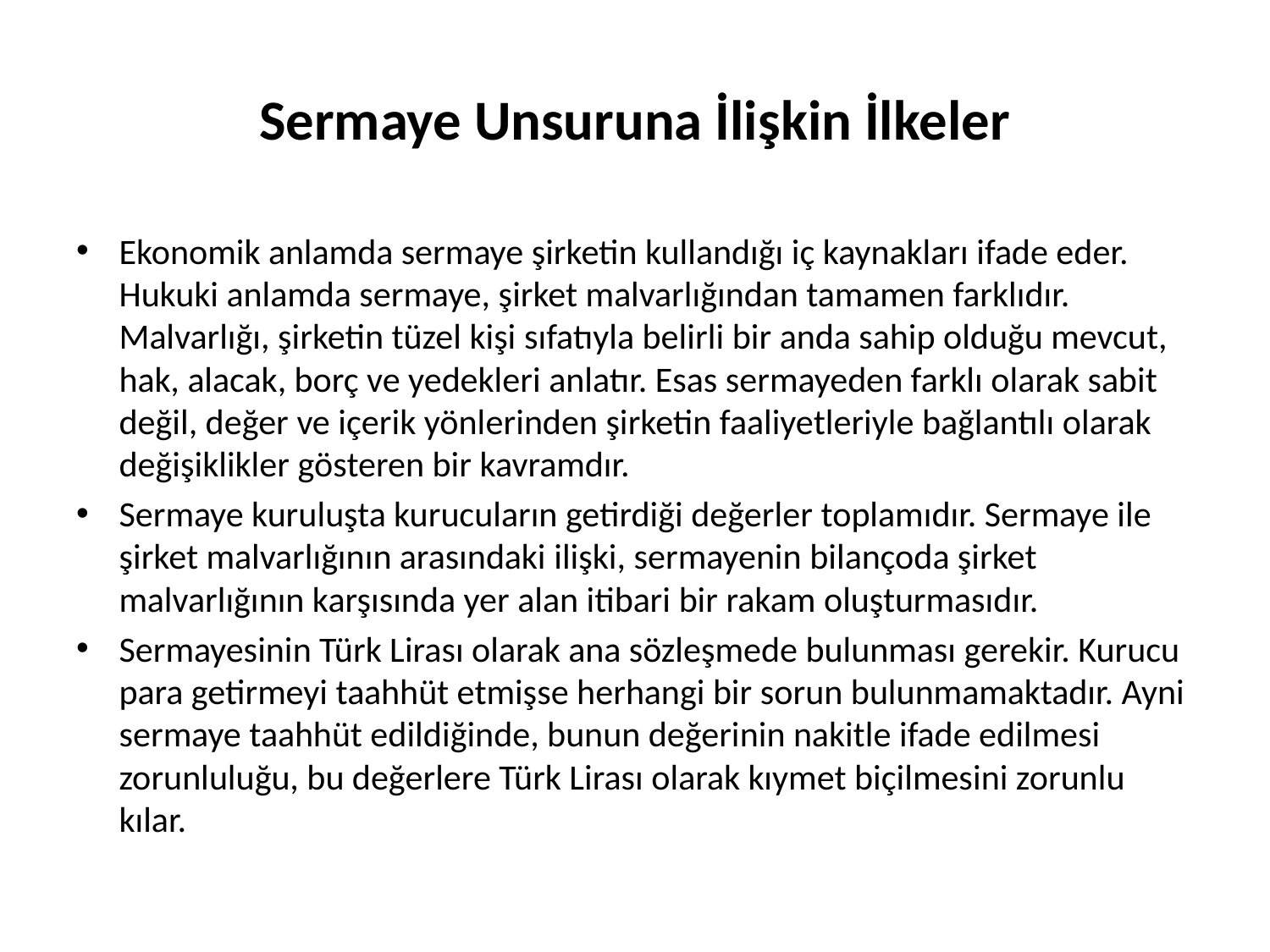

# Sermaye Unsuruna İlişkin İlkeler
Ekonomik anlamda sermaye şirketin kullandığı iç kaynakları ifade eder. Hukuki anlamda sermaye, şirket malvarlığından tamamen farklıdır. Malvarlığı, şirketin tüzel kişi sıfatıyla belirli bir anda sahip olduğu mevcut, hak, alacak, borç ve yedekleri anlatır. Esas sermayeden farklı olarak sabit değil, değer ve içerik yön­lerinden şirketin faaliyetleriyle bağlantılı olarak değişiklikler gös­teren bir kavramdır.
Sermaye kuruluşta kurucuların getirdiği değerler toplamıdır. Sermaye ile şirket malvarlığının arasındaki ilişki, sermayenin bilançoda şirket malvarlığının karşısında yer alan itibari bir rakam oluşturmasıdır.
Sermayesinin Türk Lirası olarak ana sözleşmede bulunması gerekir. Kurucu para getirmeyi taahhüt etmişse herhangi bir sorun bulunmamaktadır. Ayni sermaye taahhüt edildiğinde, bunun değerinin nakitle ifade edilmesi zorunluluğu, bu değerlere Türk Lirası olarak kıymet biçilmesini zorunlu kılar.